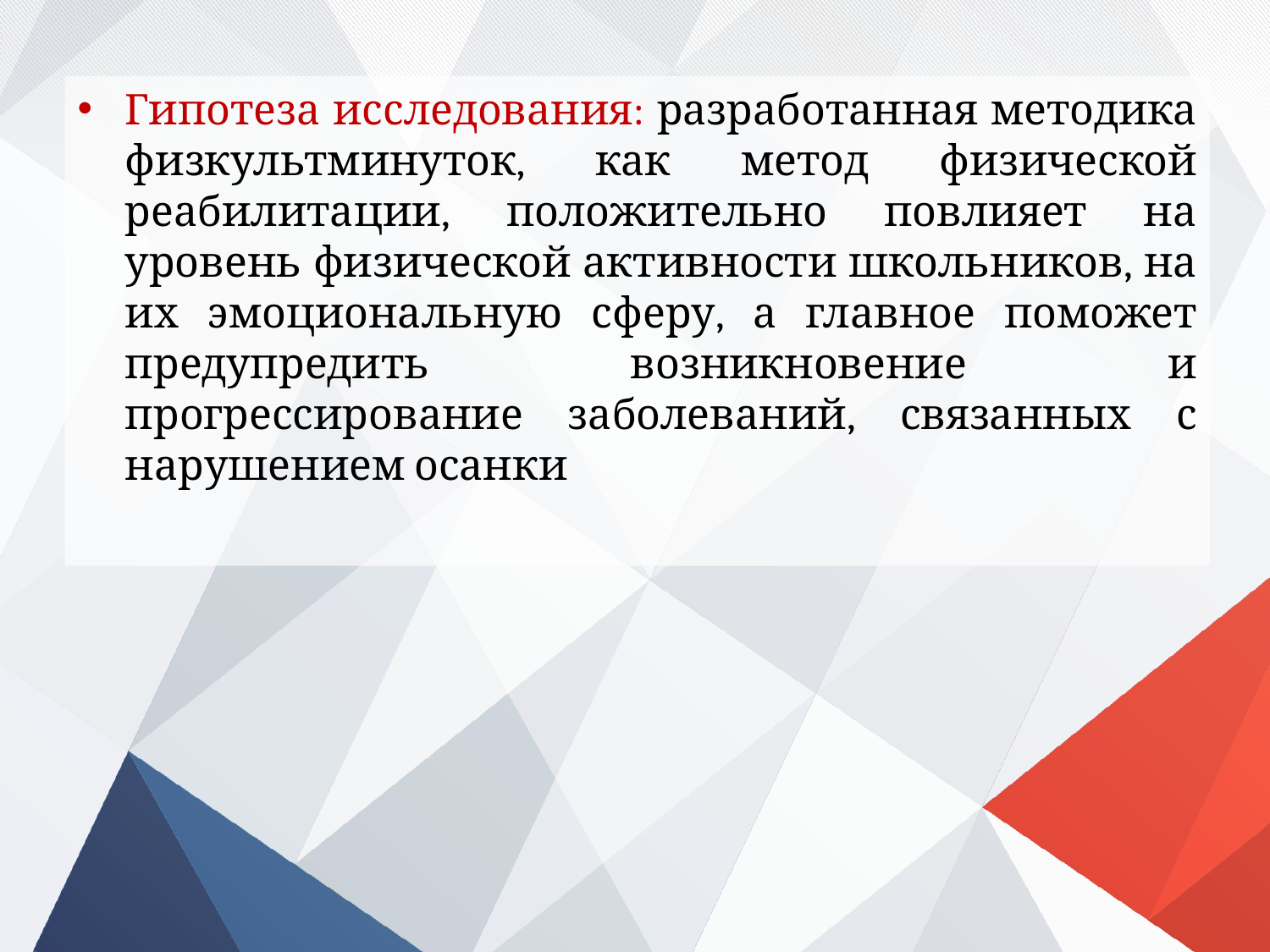

Гипотеза исследования: разработанная методика физкультминуток, как метод физической реабилитации, положительно повлияет на уровень физической активности школьников, на их эмоциональную сферу, а главное поможет предупредить возникновение и прогрессирование заболеваний, связанных с нарушением осанки